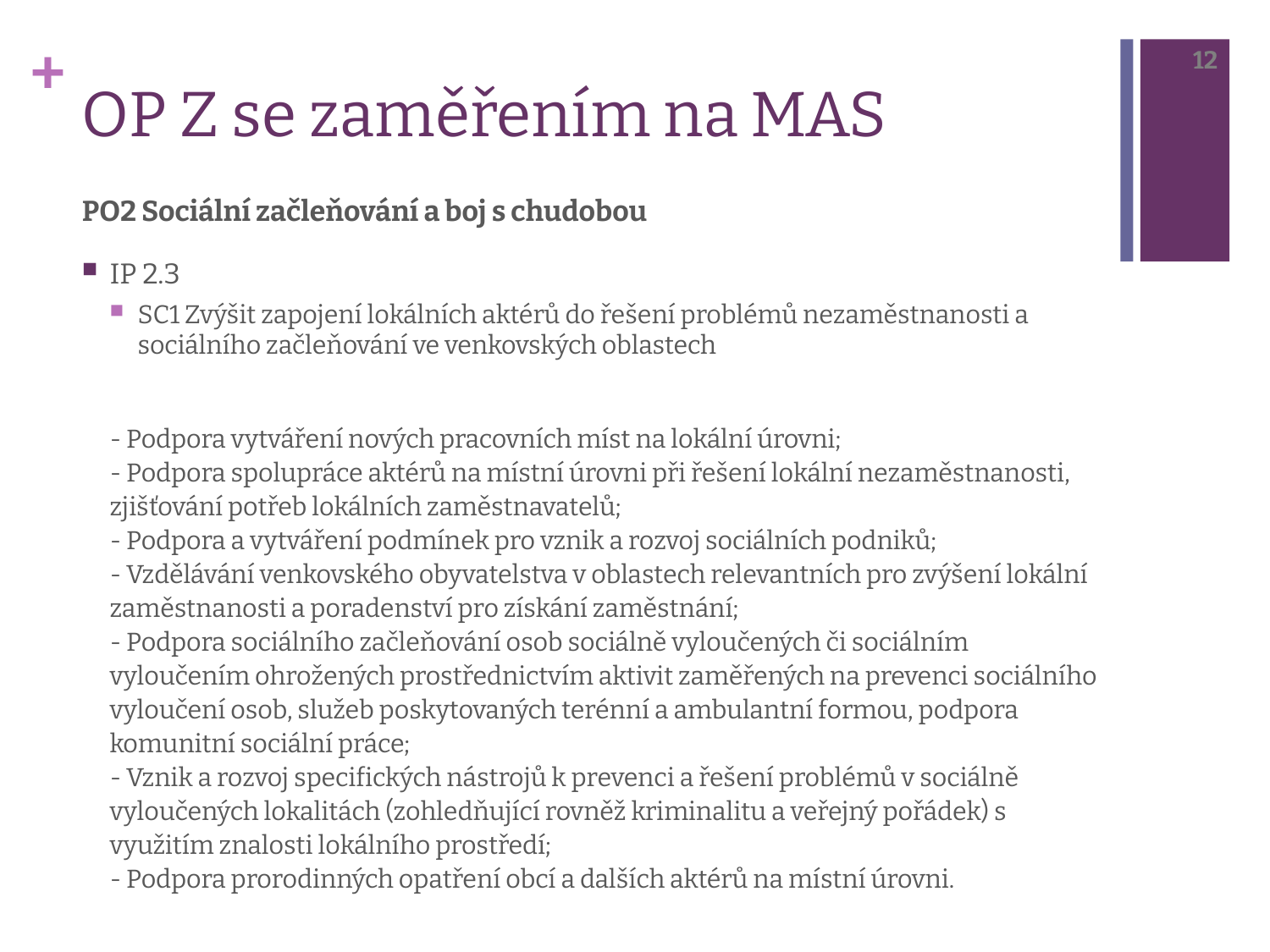

12
# OP Z se zaměřením na MAS
PO2 Sociální začleňování a boj s chudobou
IP 2.3
SC1 Zvýšit zapojení lokálních aktérů do řešení problémů nezaměstnanosti a sociálního začleňování ve venkovských oblastech

- Podpora vytváření nových pracovních míst na lokální úrovni;
- Podpora spolupráce aktérů na místní úrovni při řešení lokální nezaměstnanosti, zjišťování potřeb lokálních zaměstnavatelů;
- Podpora a vytváření podmínek pro vznik a rozvoj sociálních podniků;
- Vzdělávání venkovského obyvatelstva v oblastech relevantních pro zvýšení lokální zaměstnanosti a poradenství pro získání zaměstnání;
- Podpora sociálního začleňování osob sociálně vyloučených či sociálním vyloučením ohrožených prostřednictvím aktivit zaměřených na prevenci sociálního vyloučení osob, služeb poskytovaných terénní a ambulantní formou, podpora komunitní sociální práce;
- Vznik a rozvoj specifických nástrojů k prevenci a řešení problémů v sociálně vyloučených lokalitách (zohledňující rovněž kriminalitu a veřejný pořádek) s využitím znalosti lokálního prostředí;
- Podpora prorodinných opatření obcí a dalších aktérů na místní úrovni.